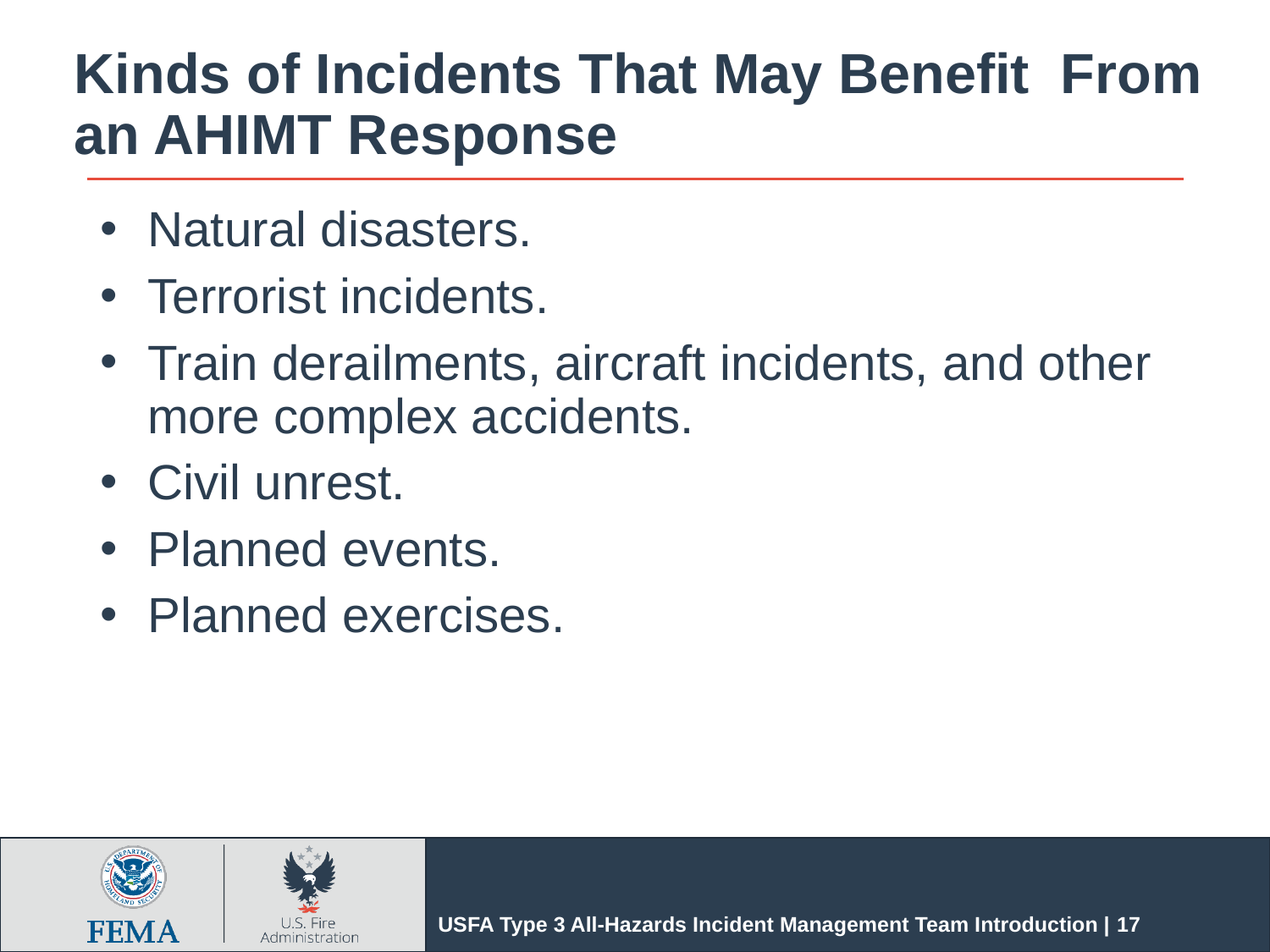

# Kinds of Incidents That May Benefit  From an AHIMT Response
Natural disasters.
Terrorist incidents.
Train derailments, aircraft incidents, and other more complex accidents.
Civil unrest.
Planned events.
Planned exercises.

USFA Type 3 All-Hazards Incident Management Team Introduction | 17